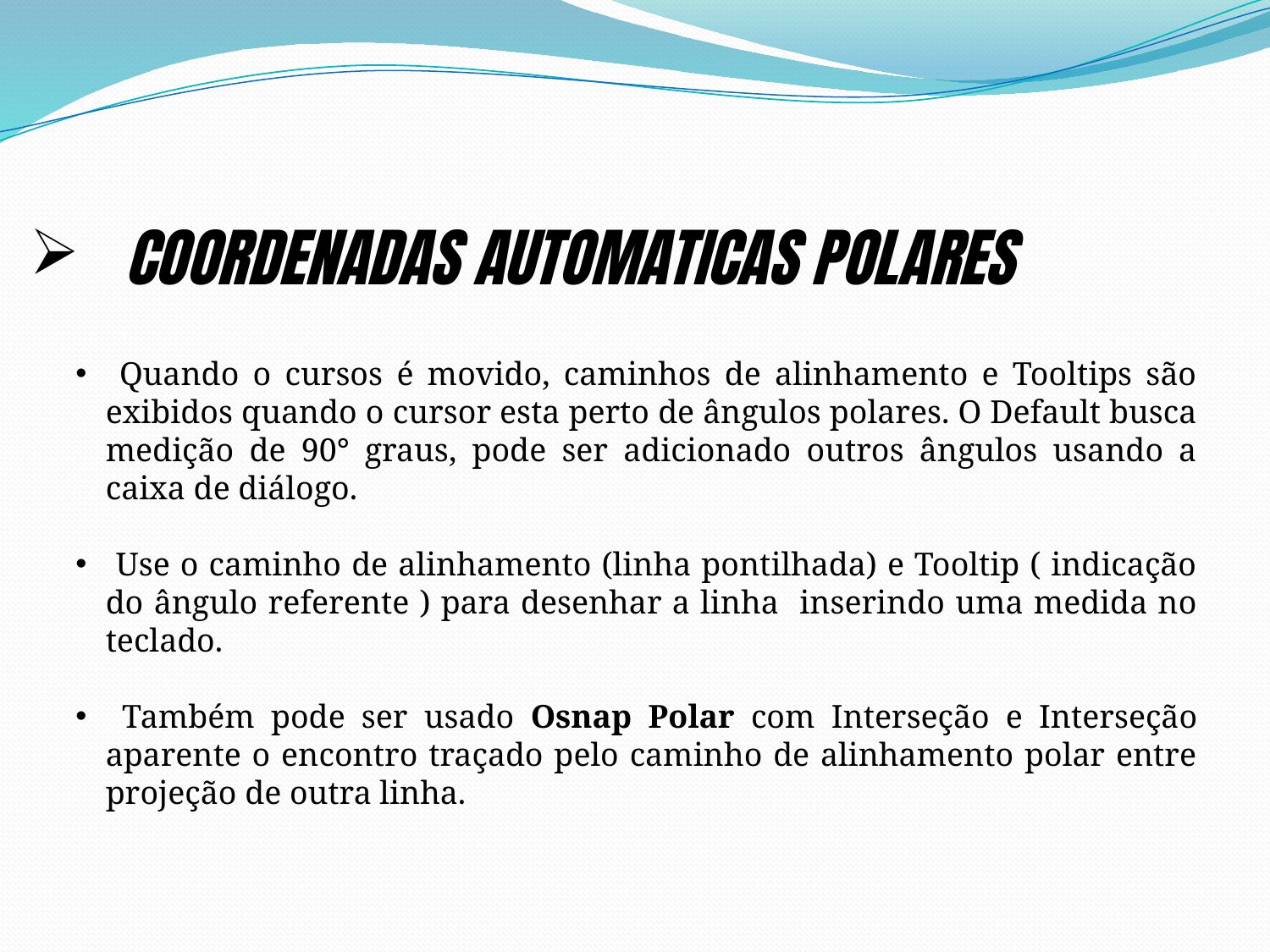

# COORDENADAS AUTOMATICAS POLARES

 Quando o cursos é movido, caminhos de alinhamento e Tooltips são exibidos quando o cursor esta perto de ângulos polares. O Default busca medição de 90° graus, pode ser adicionado outros ângulos usando a caixa de diálogo.

 Use o caminho de alinhamento (linha pontilhada) e Tooltip ( indicação do ângulo referente ) para desenhar a linha  inserindo uma medida no teclado.

 Também pode ser usado Osnap Polar com Interseção e Interseção aparente o encontro traçado pelo caminho de alinhamento polar entre projeção de outra linha.